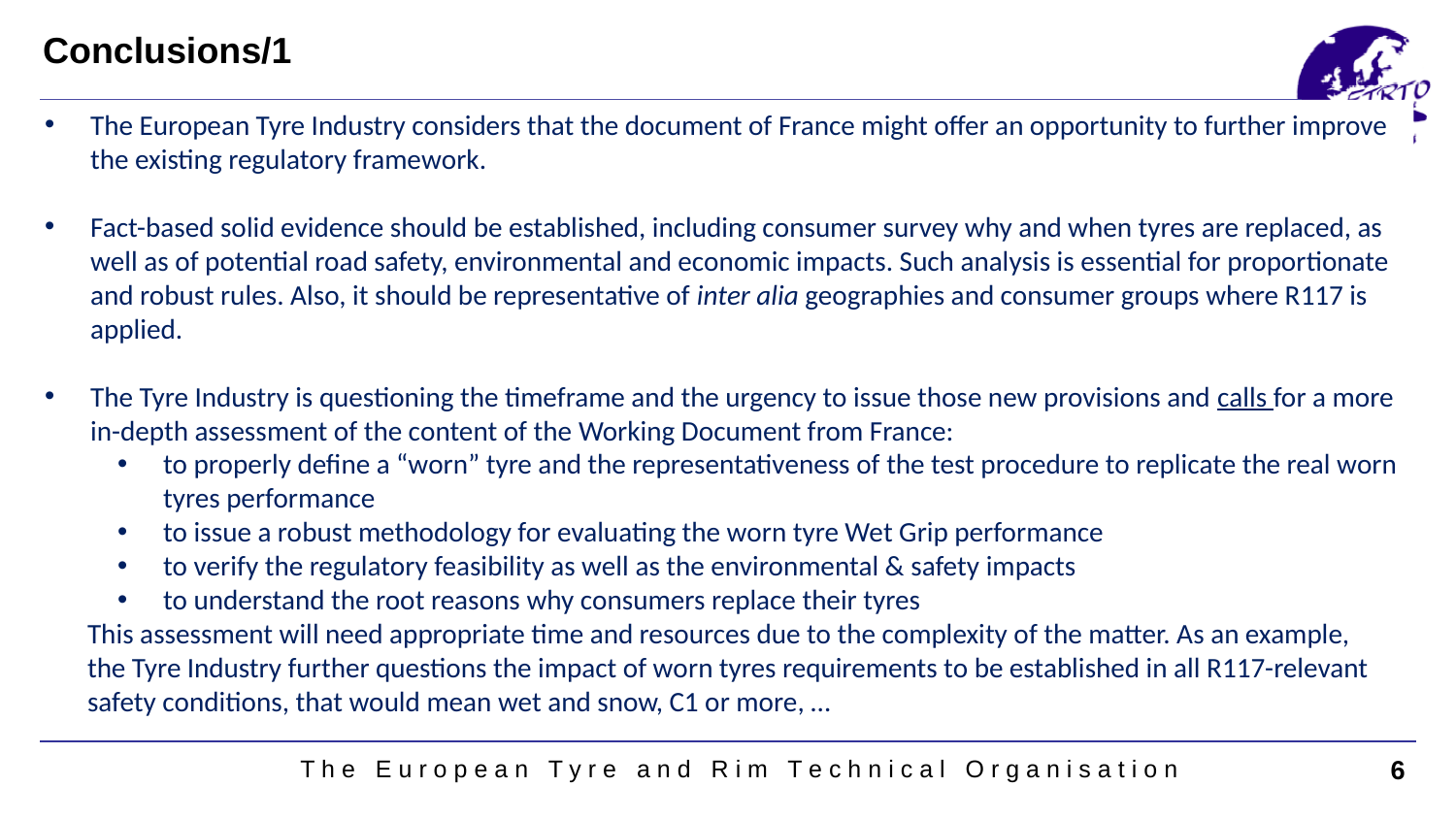

Conclusions/1
The European Tyre Industry considers that the document of France might offer an opportunity to further improve the existing regulatory framework.

Fact-based solid evidence should be established, including consumer survey why and when tyres are replaced, as well as of potential road safety, environmental and economic impacts. Such analysis is essential for proportionate and robust rules. Also, it should be representative of inter alia geographies and consumer groups where R117 is applied.

The Tyre Industry is questioning the timeframe and the urgency to issue those new provisions and calls for a more in-depth assessment of the content of the Working Document from France:
to properly define a “worn” tyre and the representativeness of the test procedure to replicate the real worn tyres performance
to issue a robust methodology for evaluating the worn tyre Wet Grip performance
to verify the regulatory feasibility as well as the environmental & safety impacts
to understand the root reasons why consumers replace their tyres
 	This assessment will need appropriate time and resources due to the complexity of the matter. As an example, 	the Tyre Industry further questions the impact of worn tyres requirements to be established in all R117-relevant 	safety conditions, that would mean wet and snow, C1 or more, …
T h e   E u r o p e a n   T y r e   a n d   R i m   T e c h n i c a l   O r g a n i s a t i o n
6